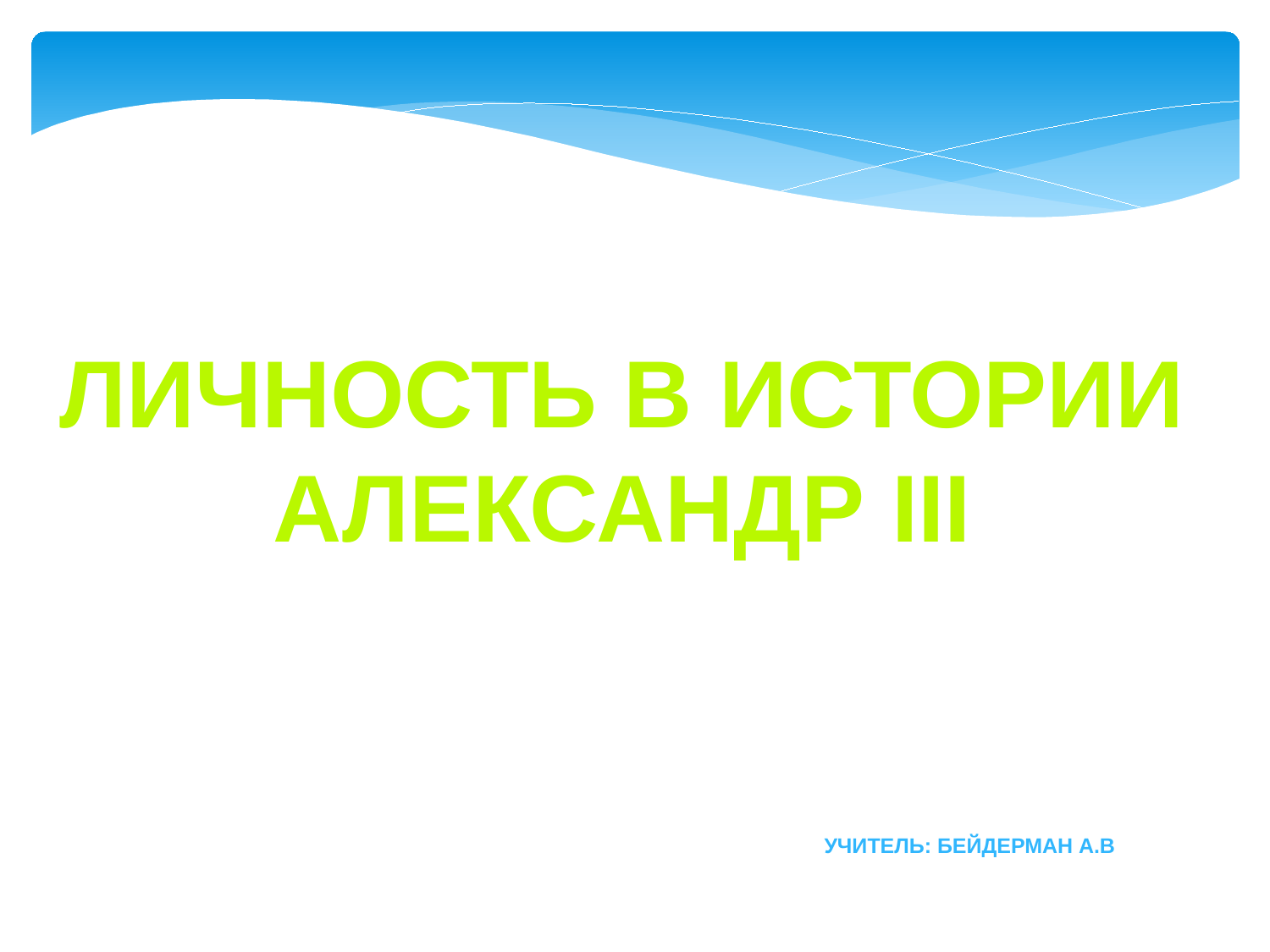

Личность в истории
Александр iII
Учитель: Бейдерман А.В